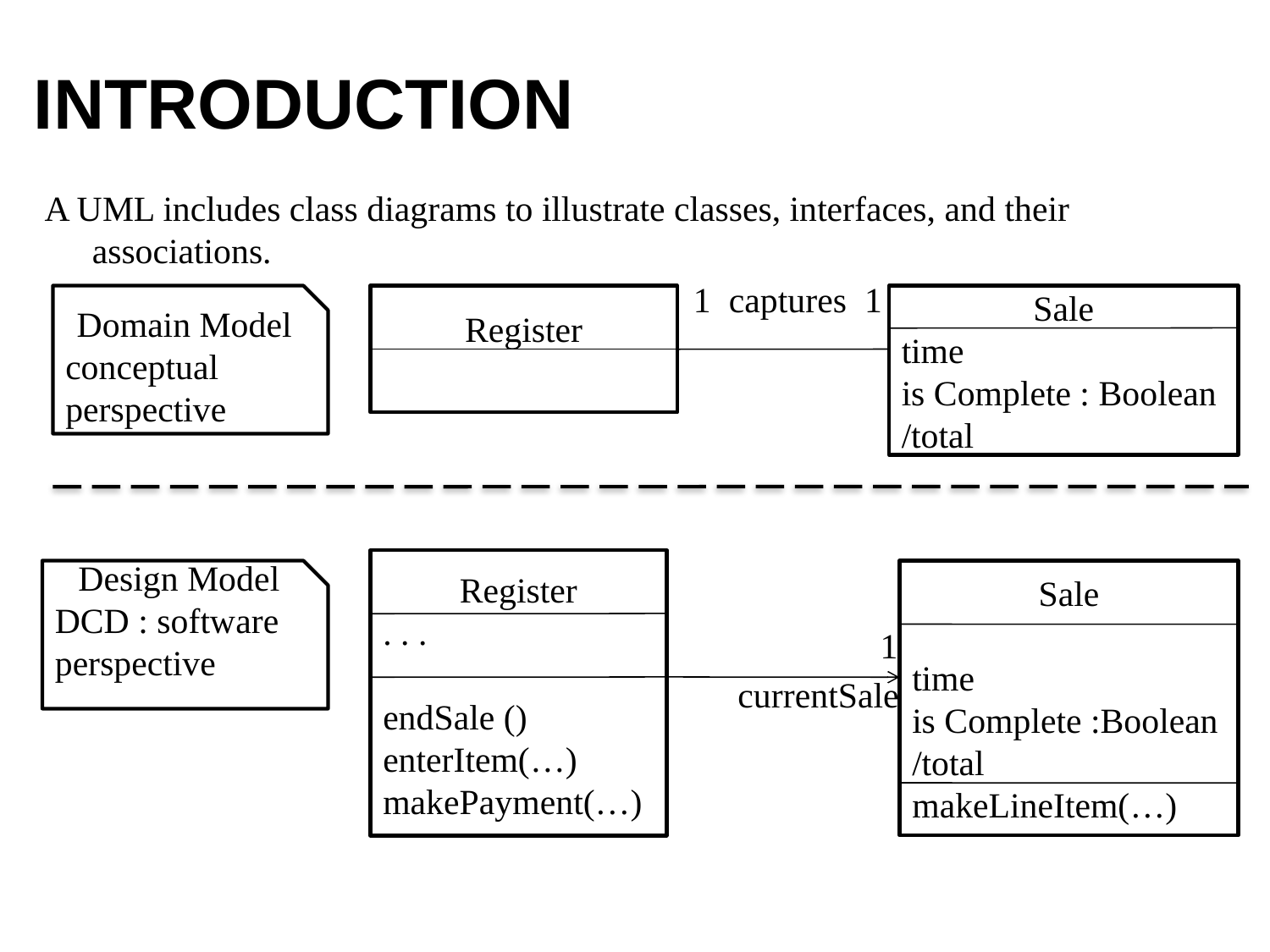

INTRODUCTION
A UML includes class diagrams to illustrate classes, interfaces, and their associations.
                                                                         1  captures  1

                                                                                              1
                                                                              currentSale

Domain Model
conceptual perspective
Register

Sale
time
is Complete : Boolean
/total

Register
. . .

endSale ()
enterItem(…)
makePayment(…)

Design Model
DCD : software perspective

Sale

time
is Complete :Boolean
/total
makeLineItem(…)